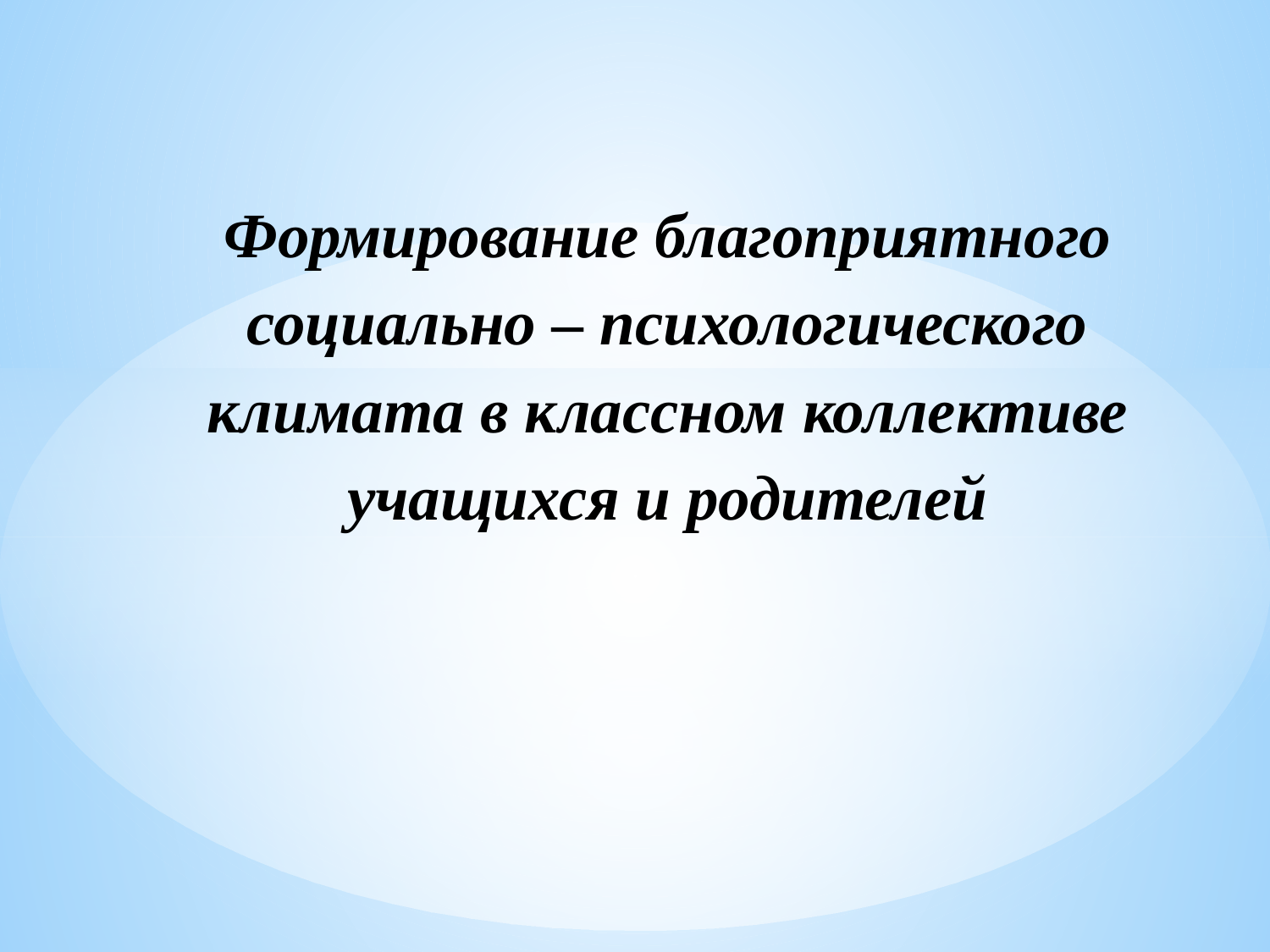

# Формирование благоприятного социально – психологического климата в классном коллективе учащихся и родителей